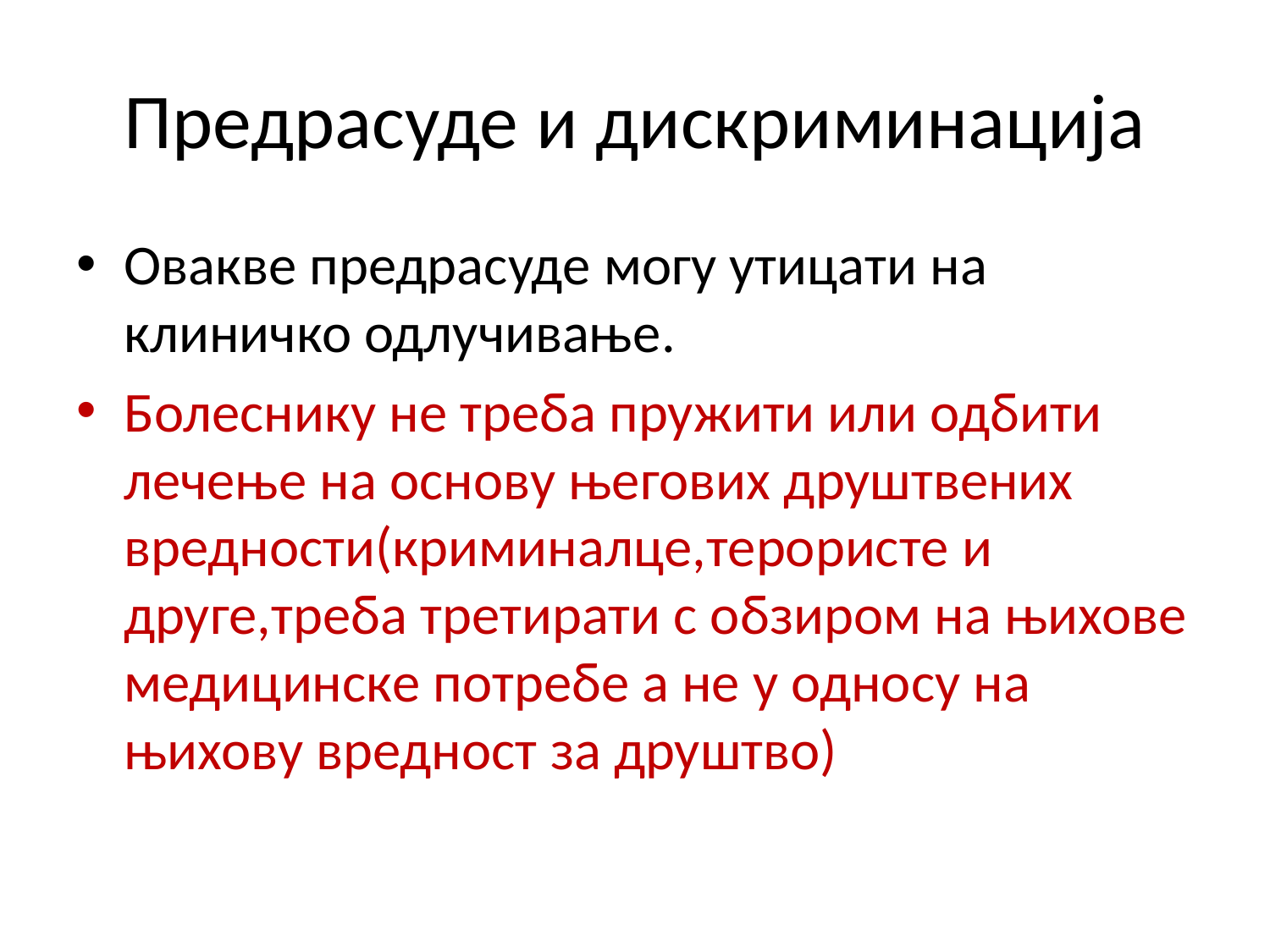

# Предрасуде и дискриминација
Овакве предрасуде могу утицати на клиничко одлучивање.
Болеснику не треба пружити или одбити лечење на основу његових друштвених вредности(криминалце,терористе и друге,треба третирати с обзиром на њихове медицинске потребе а не у односу на њихову вредност за друштво)